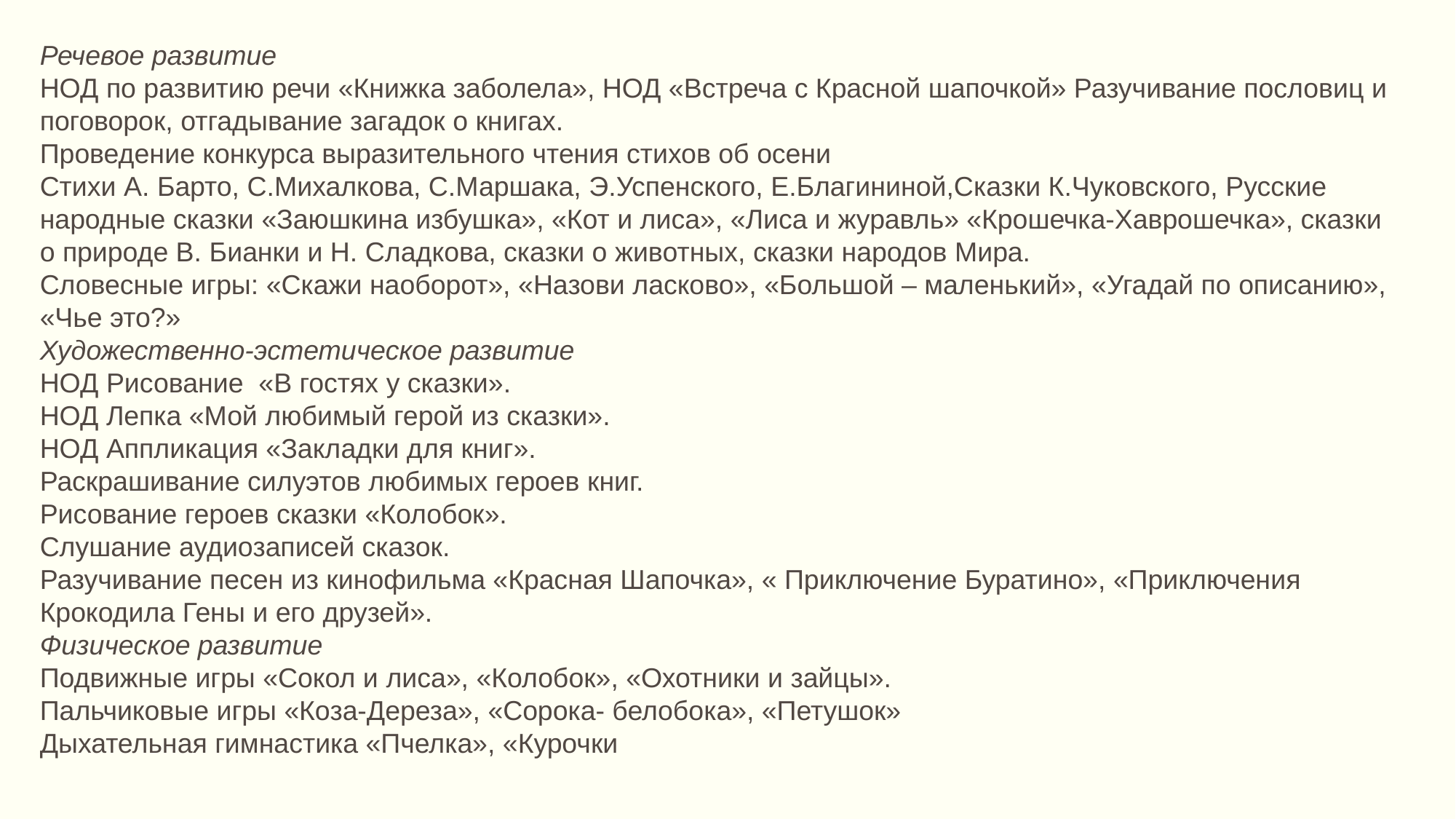

Речевое развитие
НОД по развитию речи «Книжка заболела», НОД «Встреча с Красной шапочкой» Разучивание пословиц и поговорок, отгадывание загадок о книгах.
Проведение конкурса выразительного чтения стихов об осени
Стихи А. Барто, С.Михалкова, С.Маршака, Э.Успенского, Е.Благининой,Сказки К.Чуковского, Русские народные сказки «Заюшкина избушка», «Кот и лиса», «Лиса и журавль» «Крошечка-Хаврошечка», сказки о природе В. Бианки и Н. Сладкова, сказки о животных, сказки народов Мира.
Словесные игры: «Скажи наоборот», «Назови ласково», «Большой – маленький», «Угадай по описанию», «Чье это?»
Художественно-эстетическое развитие
НОД Рисование  «В гостях у сказки».
НОД Лепка «Мой любимый герой из сказки».
НОД Аппликация «Закладки для книг».
Раскрашивание силуэтов любимых героев книг.
Рисование героев сказки «Колобок».
Слушание аудиозаписей сказок.
Разучивание песен из кинофильма «Красная Шапочка», « Приключение Буратино», «Приключения Крокодила Гены и его друзей».
Физическое развитие
Подвижные игры «Сокол и лиса», «Колобок», «Охотники и зайцы».
Пальчиковые игры «Коза-Дереза», «Сорока- белобока», «Петушок»
Дыхательная гимнастика «Пчелка», «Курочки